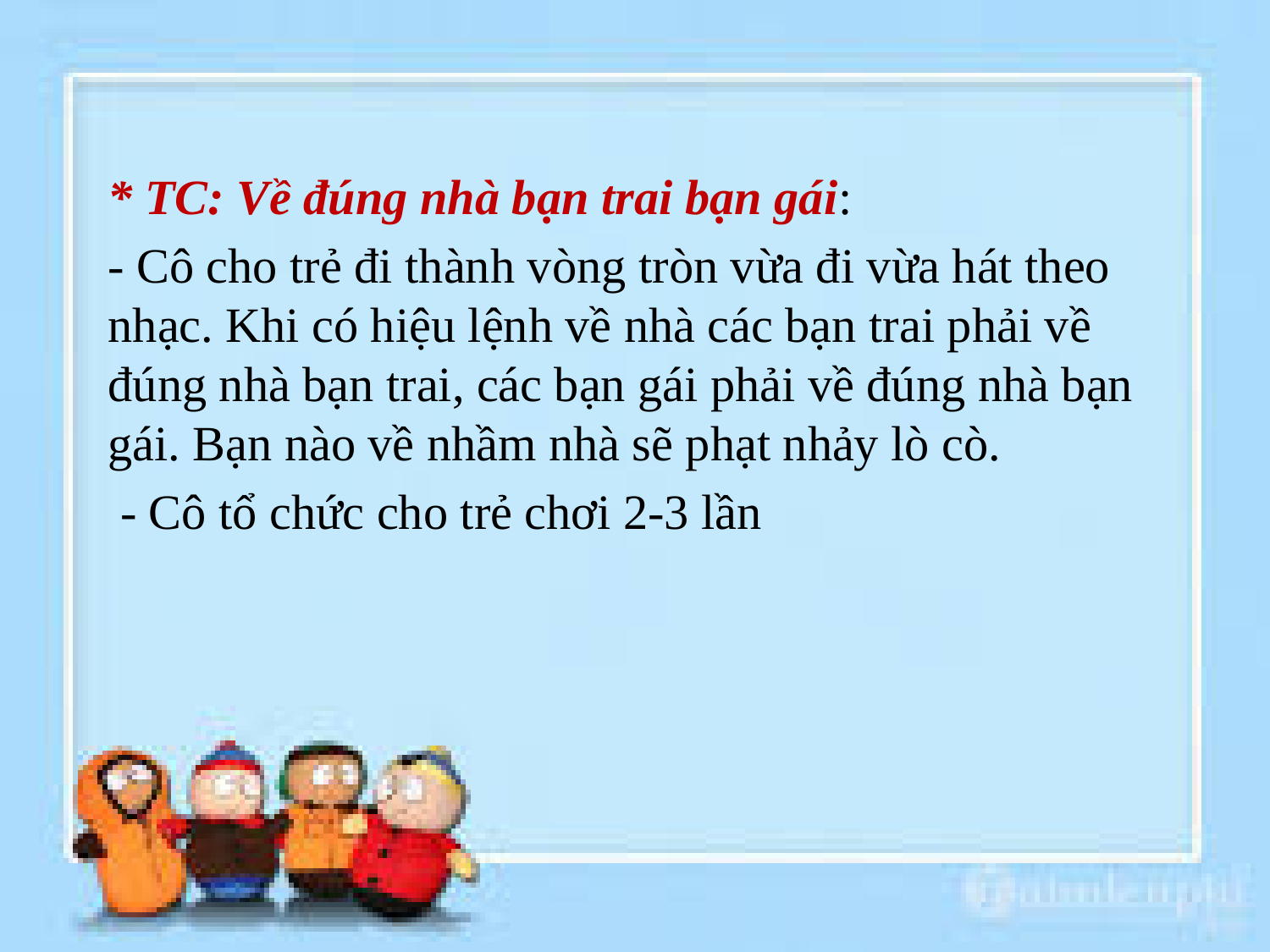

* TC: Về đúng nhà bạn trai bạn gái:
- Cô cho trẻ đi thành vòng tròn vừa đi vừa hát theo nhạc. Khi có hiệu lệnh về nhà các bạn trai phải về đúng nhà bạn trai, các bạn gái phải về đúng nhà bạn gái. Bạn nào về nhầm nhà sẽ phạt nhảy lò cò.
 - Cô tổ chức cho trẻ chơi 2-3 lần